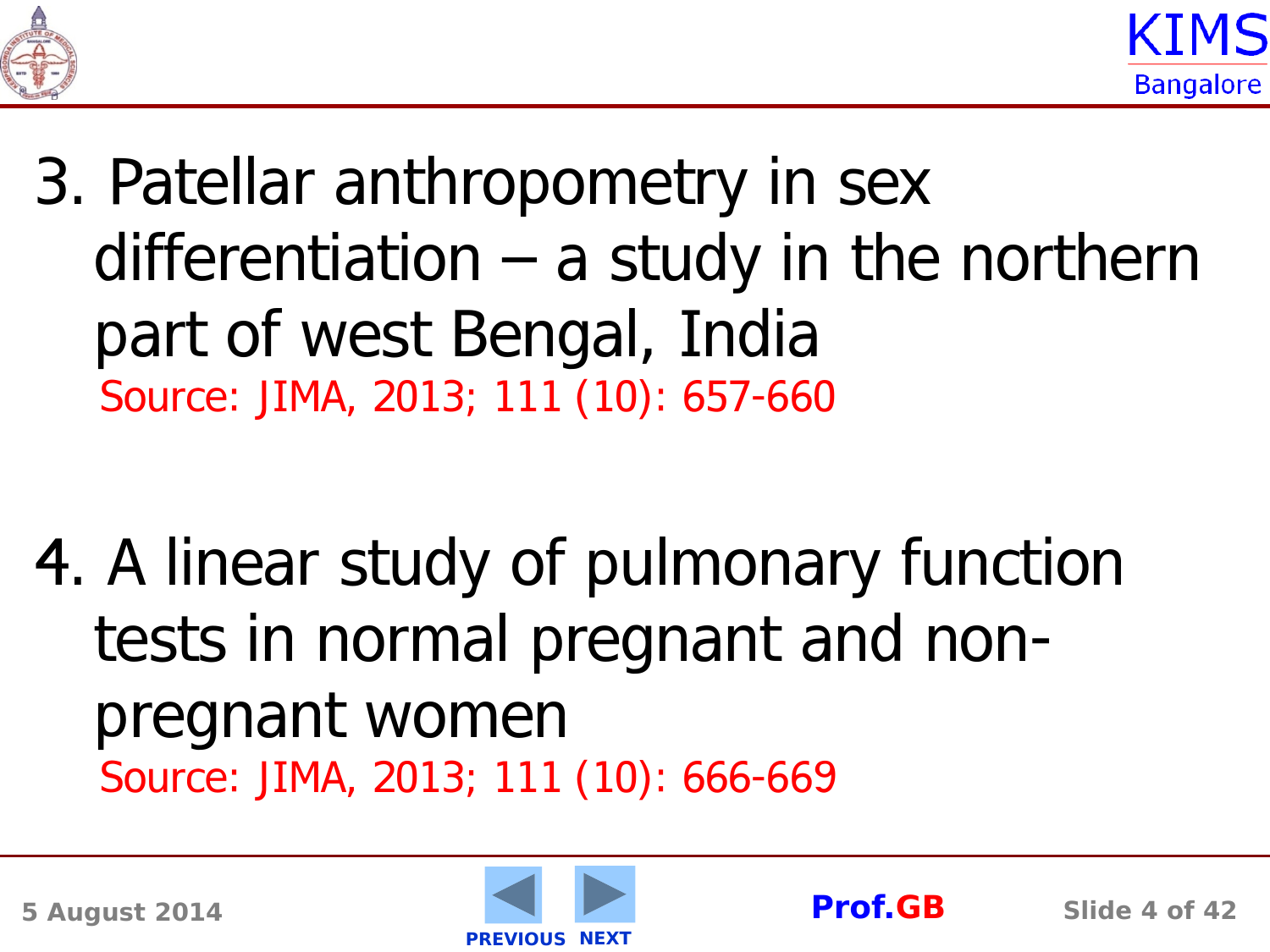

3. Patellar anthropometry in sex
   differentiation – a study in the northern
   part of west Bengal, India
     Source: JIMA, 2013; 111 (10): 657-660
4. A linear study of pulmonary function
   tests in normal pregnant and non-
   pregnant women
     Source: JIMA, 2013; 111 (10): 666-669
5 August 2014